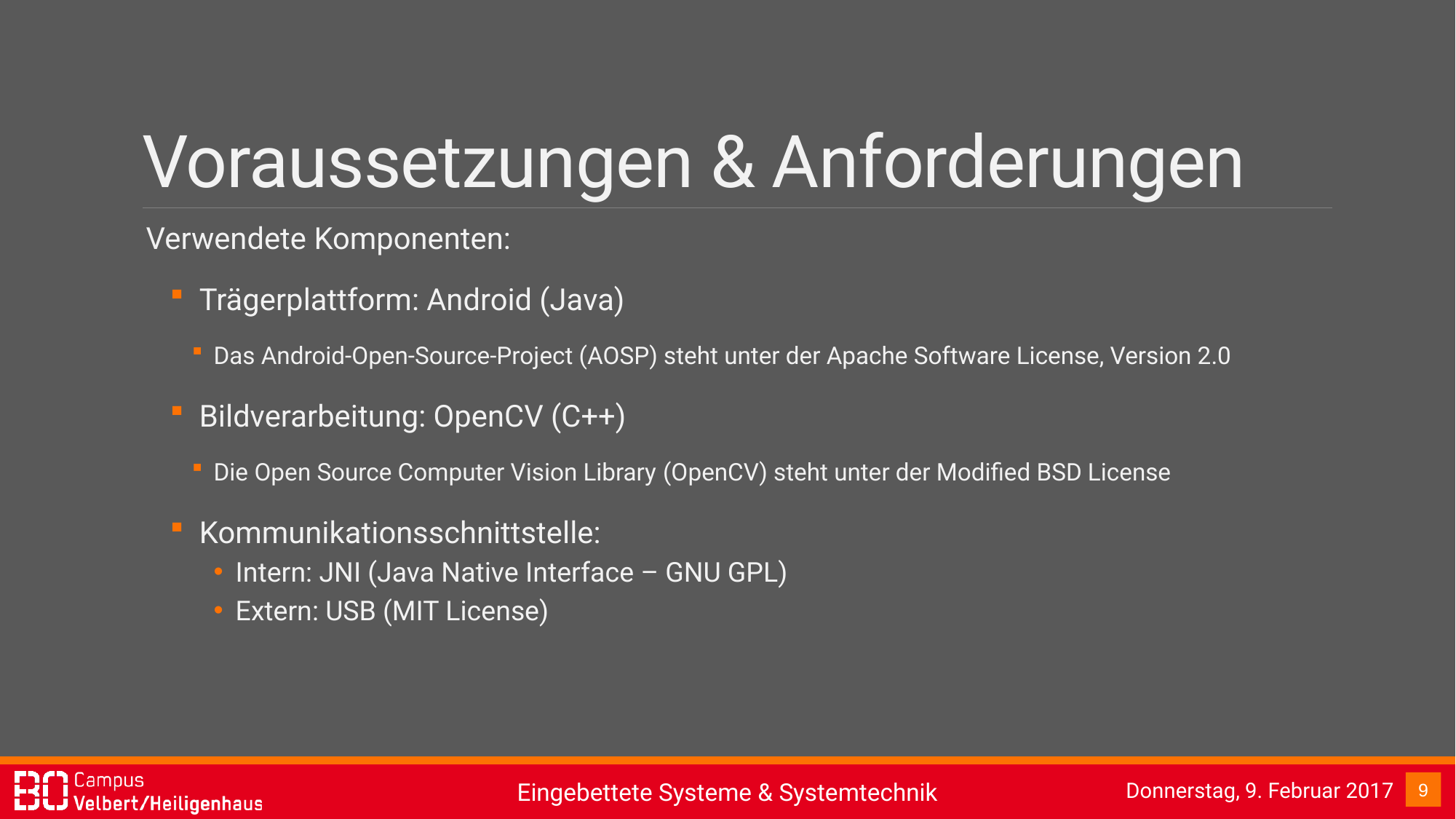

# Voraussetzungen & Anforderungen
Verwendete Komponenten:
 Trägerplattform: Android (Java)
Das Android-Open-Source-Project (AOSP) steht unter der Apache Software License, Version 2.0
 Bildverarbeitung: OpenCV (C++)
Die Open Source Computer Vision Library (OpenCV) steht unter der Modified BSD License
 Kommunikationsschnittstelle:
Intern: JNI (Java Native Interface – GNU GPL)
Extern: USB (MIT License)
Donnerstag, 9. Februar 2017
9